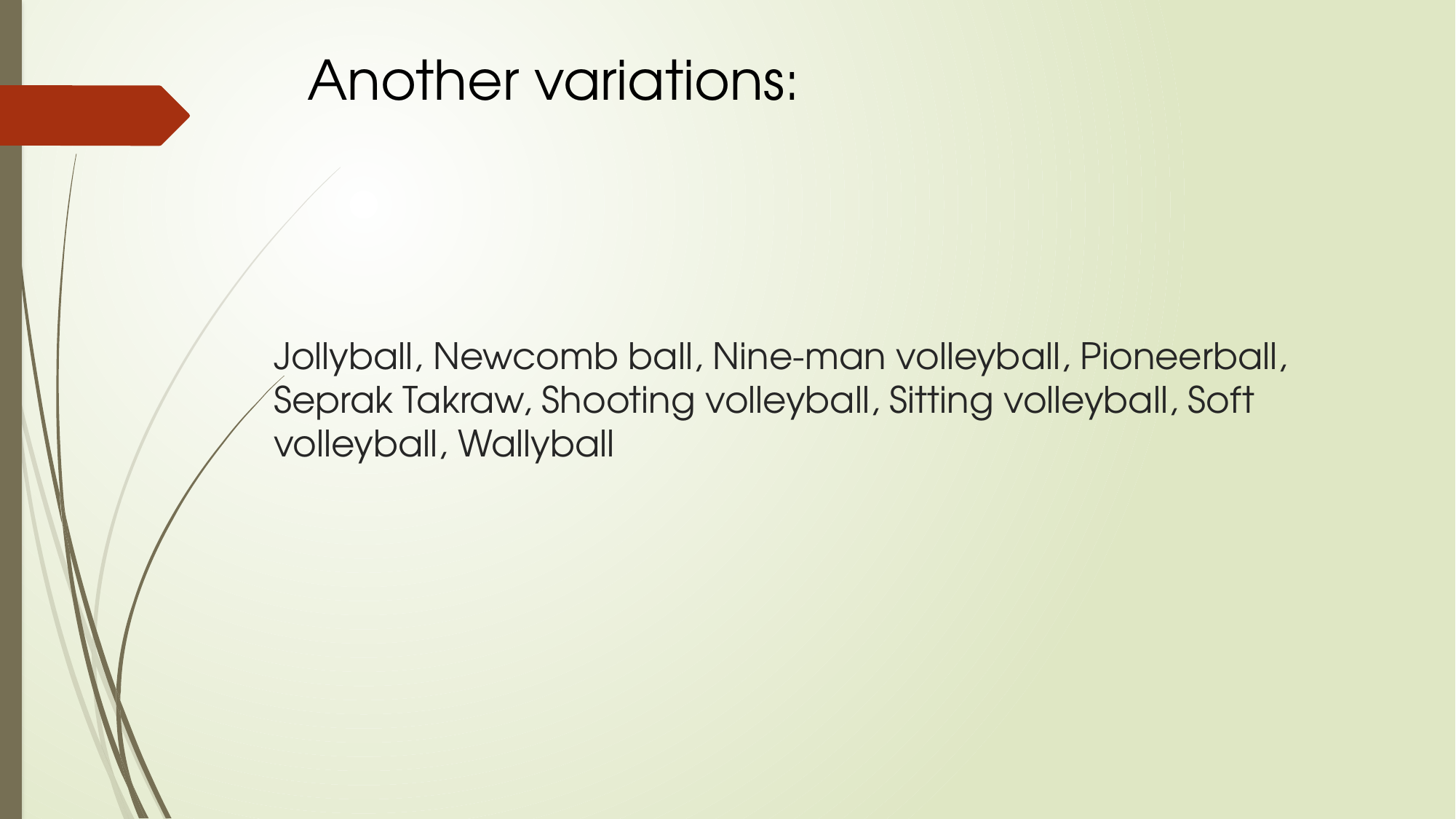

Another variations:
# Jollyball, Newcomb ball, Nine-man volleyball, Pioneerball, Seprak Takraw, Shooting volleyball, Sitting volleyball, Soft volleyball, Wallyball